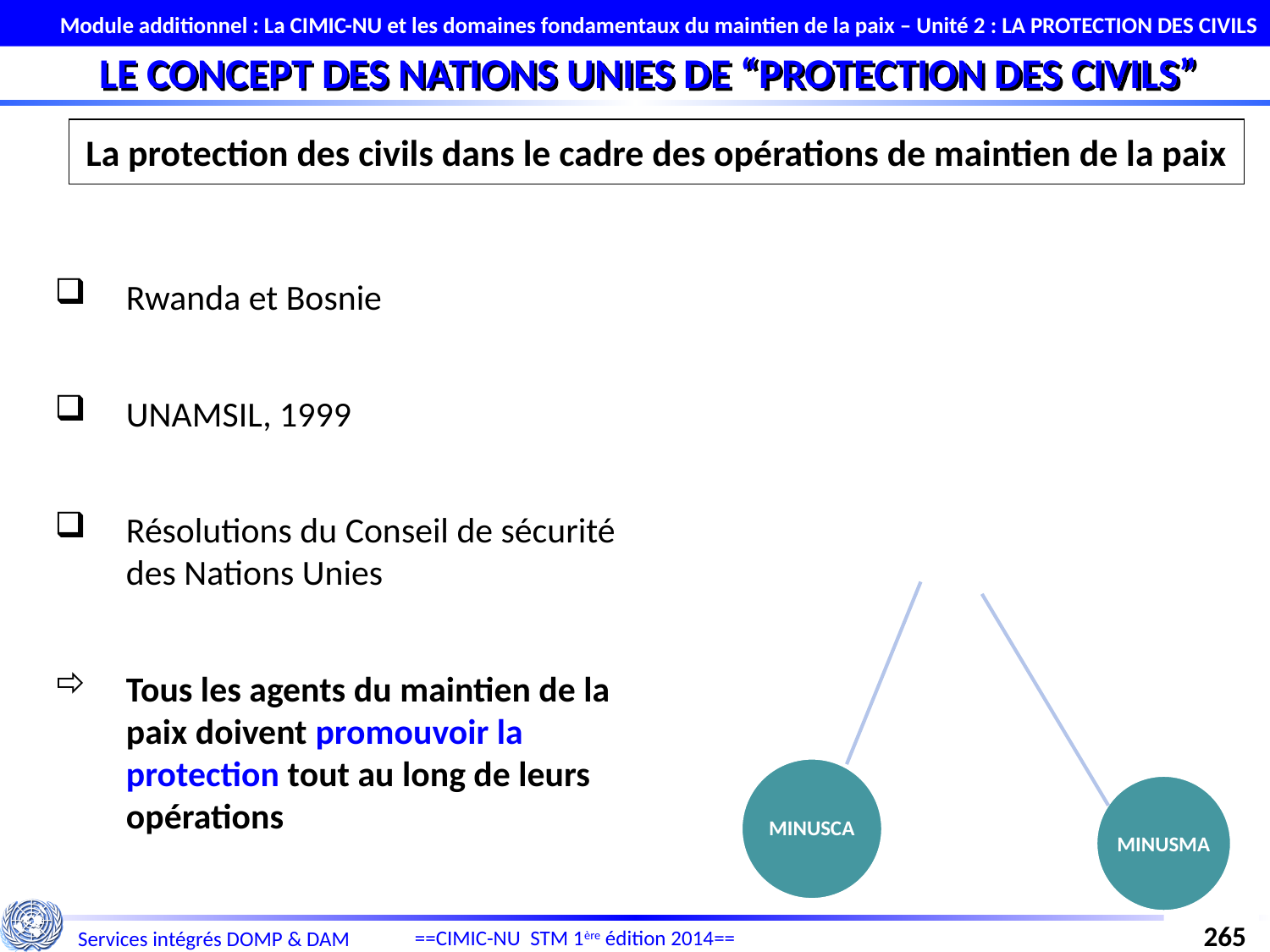

Module additionnel : La CIMIC-NU et les domaines fondamentaux du maintien de la paix – Unité 2 : LA PROTECTION DES CIVILS
LE CONCEPT DES NATIONS UNIES DE “PROTECTION DES CIVILS”
La protection des civils dans le cadre des opérations de maintien de la paix
Missions mandatées de protection des civils

FINUL

MINUL

ONUCI

MONUSCO

FISNUA

MINUSS

MINUAD

MINUSTAH

MINUSMA
Rwanda et Bosnie
UNAMSIL, 1999
Résolutions du Conseil de sécurité
des Nations Unies
Tous les agents du maintien de la paix doivent promouvoir la protection tout au long de leurs opérations
==CIMIC-NU  STM 1ère édition 2014==
Services intégrés DOMP & DAM

MINUSCA
265
==CIMIC-NU  STM 1ère édition 2014==
Services intégrés DOMP & DAM